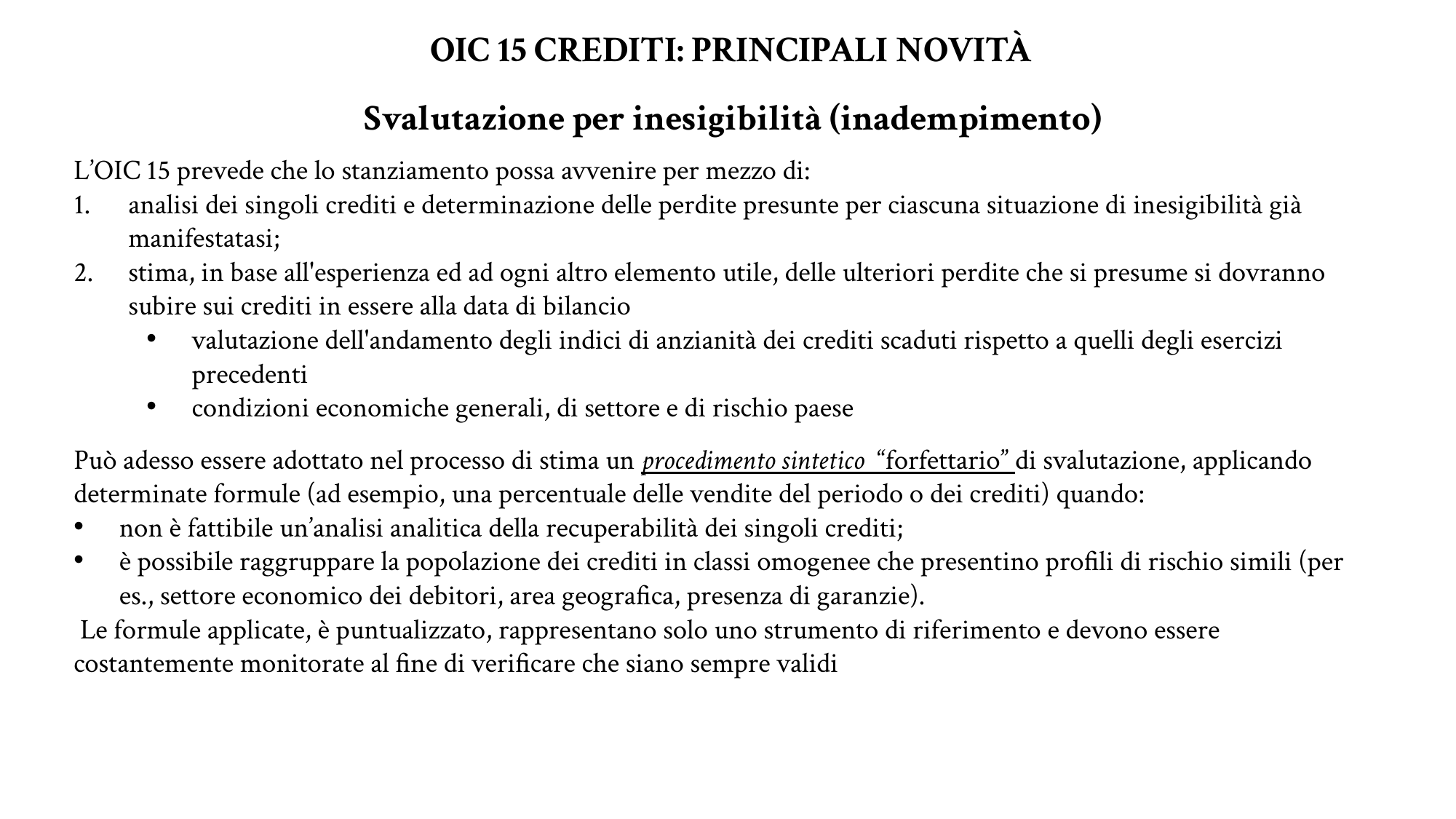

OIC 15 CREDITI: PRINCIPALI NOVITÀ
Svalutazione per inesigibilità (inadempimento)
L’OIC 15 prevede che lo stanziamento possa avvenire per mezzo di:
analisi dei singoli crediti e determinazione delle perdite presunte per ciascuna situazione di inesigibilità già manifestatasi;
stima, in base all'esperienza ed ad ogni altro elemento utile, delle ulteriori perdite che si presume si dovranno subire sui crediti in essere alla data di bilancio
valutazione dell'andamento degli indici di anzianità dei crediti scaduti rispetto a quelli degli esercizi precedenti
condizioni economiche generali, di settore e di rischio paese

Può adesso essere adottato nel processo di stima un procedimento sintetico  “forfettario” di svalutazione, applicando determinate formule (ad esempio, una percentuale delle vendite del periodo o dei crediti) quando:
non è fattibile un’analisi analitica della recuperabilità dei singoli crediti;
è possibile raggruppare la popolazione dei crediti in classi omogenee che presentino profili di rischio simili (per es., settore economico dei debitori, area geografica, presenza di garanzie).
 Le formule applicate, è puntualizzato, rappresentano solo uno strumento di riferimento e devono essere costantemente monitorate al fine di verificare che siano sempre validi